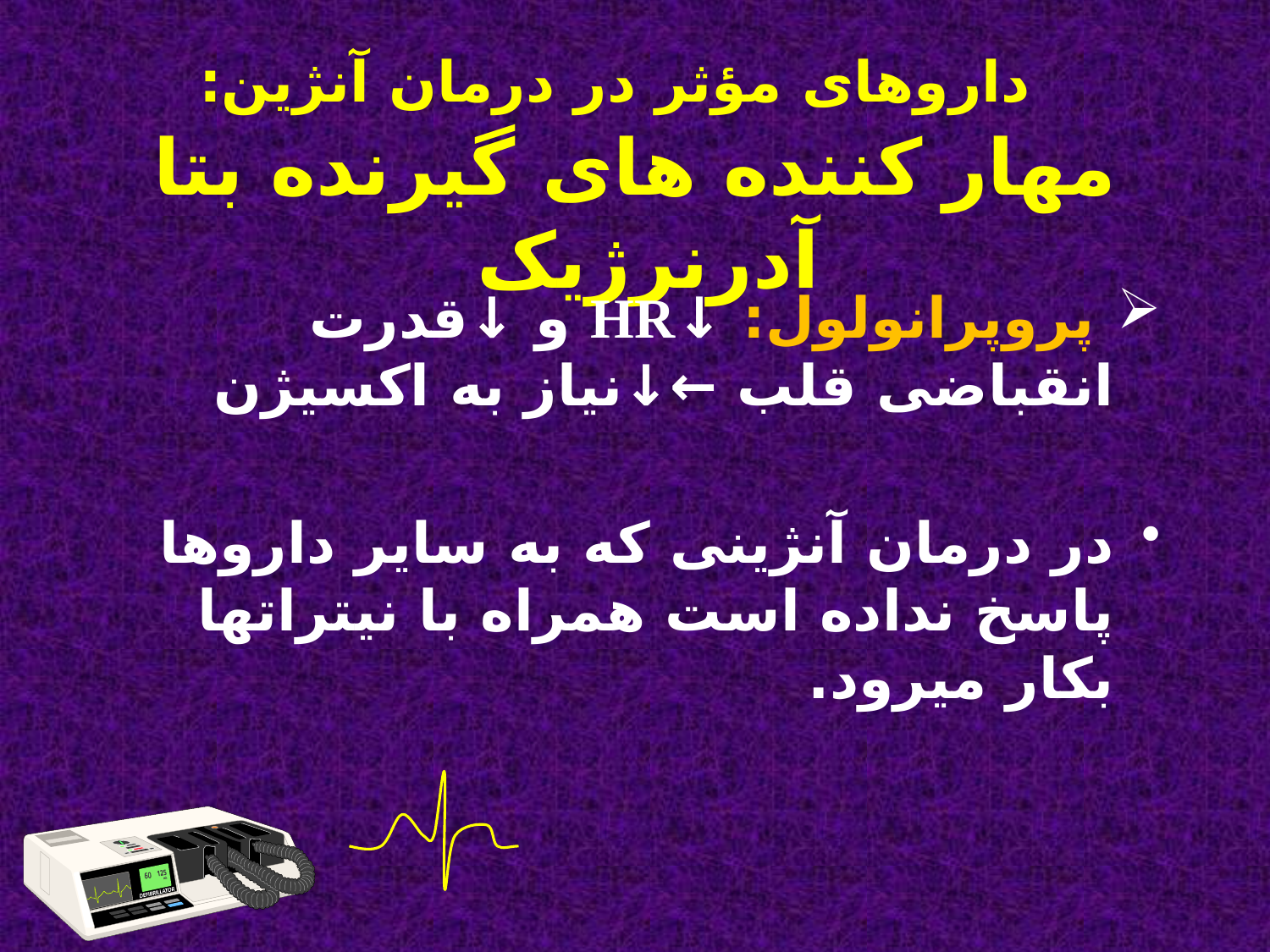

# داروهای مؤثر در درمان آنژین: مهار کننده های گیرنده بتا آدرنرژیک
 پروپرانولول: ↓HR و ↓قدرت انقباضی قلب ←↓نیاز به اکسیژن

در درمان آنژینی که به سایر داروها پاسخ نداده است همراه با نیتراتها بکار میرود.